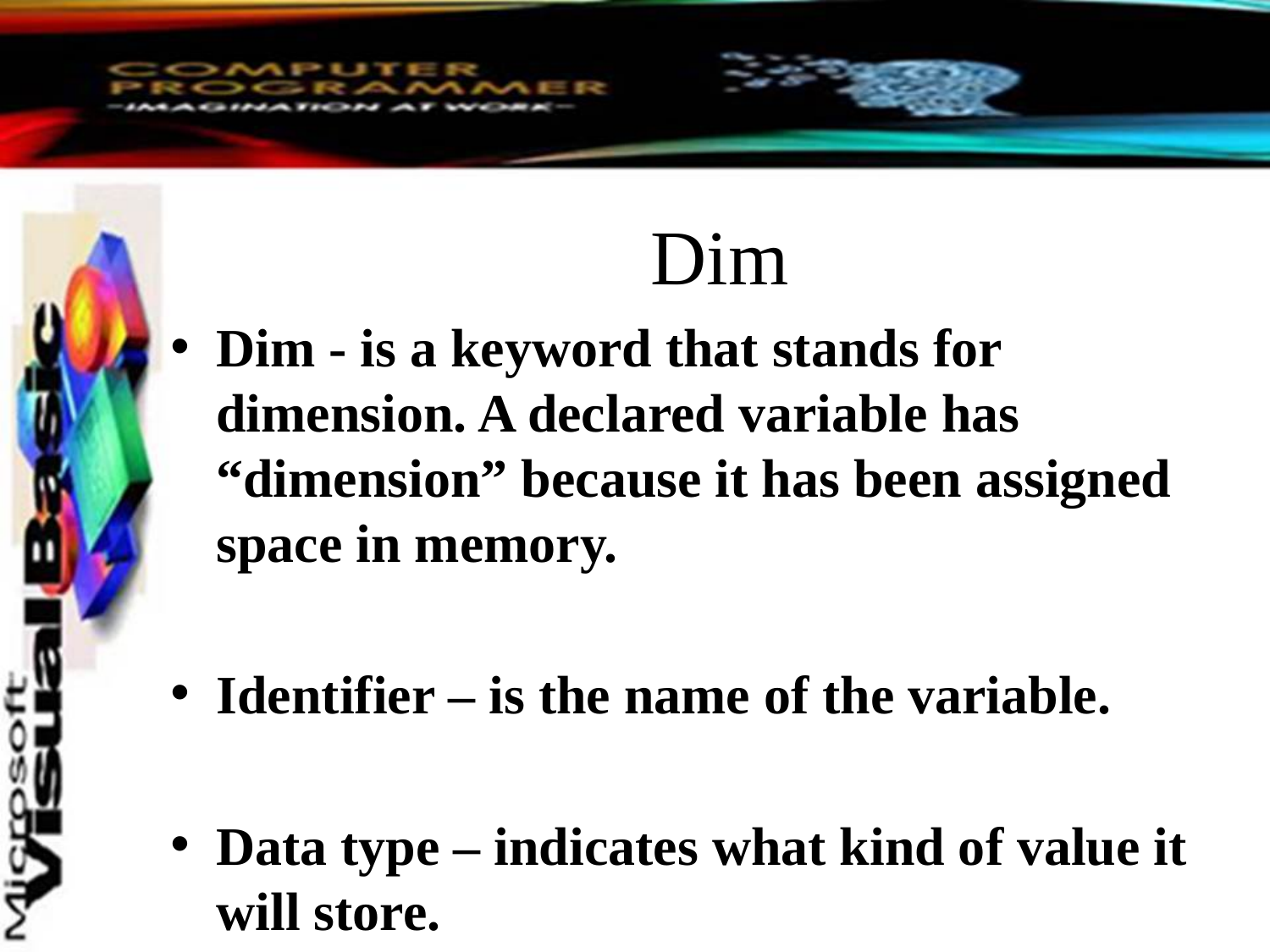

# Dim
Dim - is a keyword that stands for dimension. A declared variable has “dimension” because it has been assigned space in memory.

Identifier – is the name of the variable.

Data type – indicates what kind of value it will store.